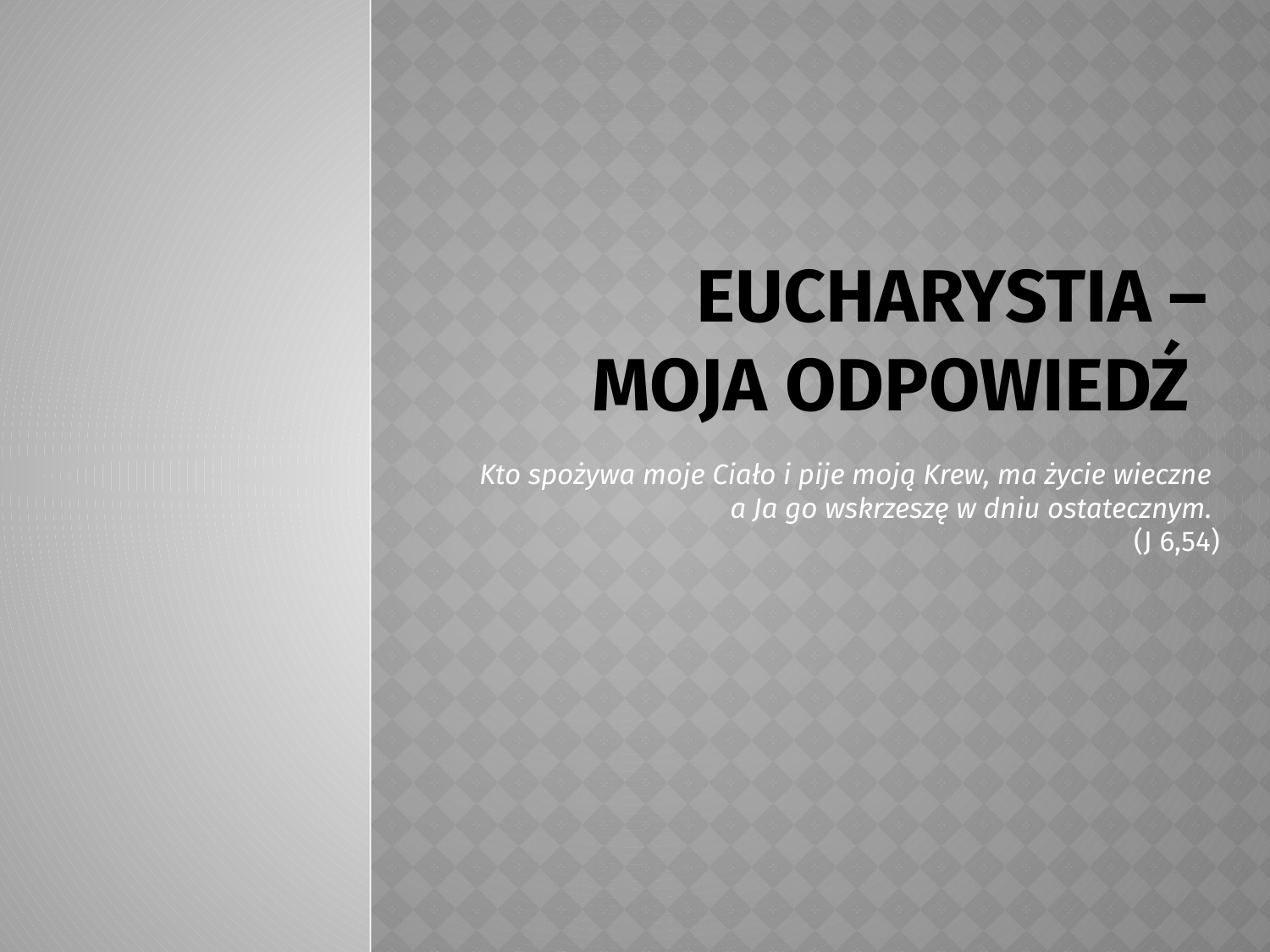

# Eucharystia – moja odpowiedź
Kto spożywa moje Ciało i pije moją Krew, ma życie wieczne
a Ja go wskrzeszę w dniu ostatecznym.
(J 6,54)